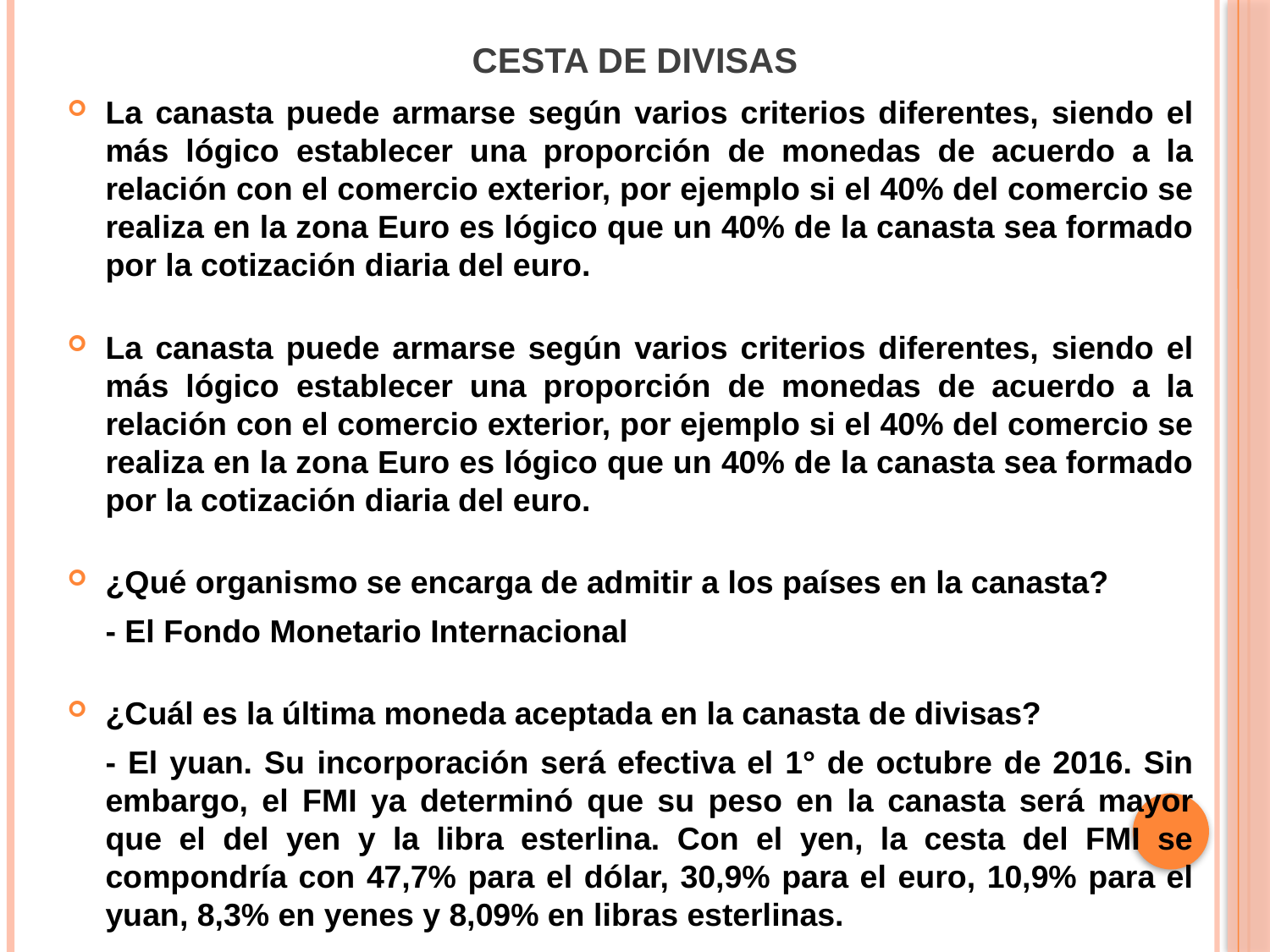

# Cesta de divisas
La canasta puede armarse según varios criterios diferentes, siendo el más lógico establecer una proporción de monedas de acuerdo a la relación con el comercio exterior, por ejemplo si el 40% del comercio se realiza en la zona Euro es lógico que un 40% de la canasta sea formado por la cotización diaria del euro.

La canasta puede armarse según varios criterios diferentes, siendo el más lógico establecer una proporción de monedas de acuerdo a la relación con el comercio exterior, por ejemplo si el 40% del comercio se realiza en la zona Euro es lógico que un 40% de la canasta sea formado por la cotización diaria del euro.

¿Qué organismo se encarga de admitir a los países en la canasta?
	- El Fondo Monetario Internacional

¿Cuál es la última moneda aceptada en la canasta de divisas?
	- El yuan. Su incorporación será efectiva el 1° de octubre de 2016. Sin embargo, el FMI ya determinó que su peso en la canasta será mayor que el del yen y la libra esterlina. Con el yen, la cesta del FMI se compondría con 47,7% para el dólar, 30,9% para el euro, 10,9% para el yuan, 8,3% en yenes y 8,09% en libras esterlinas.